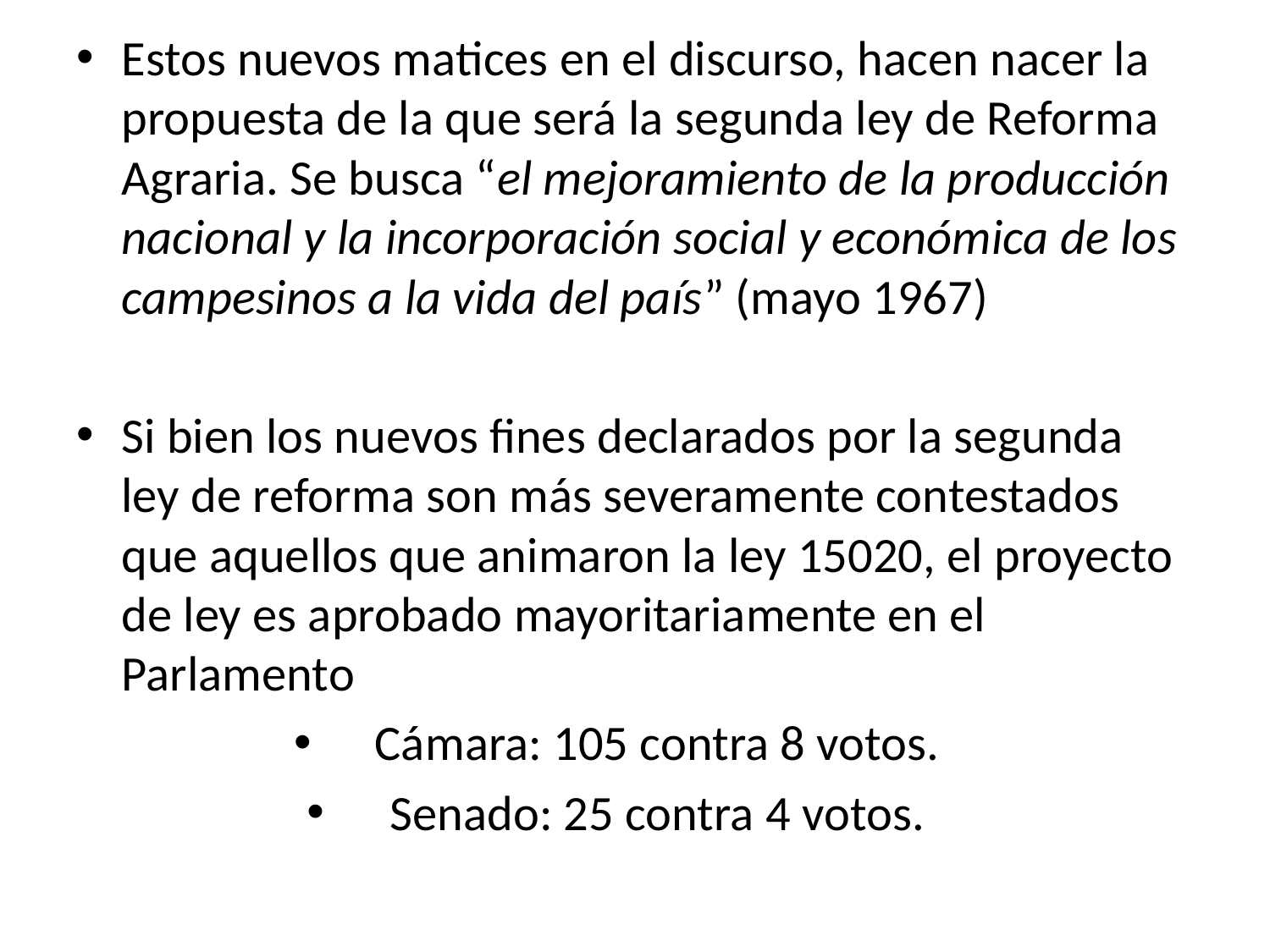

Estos nuevos matices en el discurso, hacen nacer la propuesta de la que será la segunda ley de Reforma Agraria. Se busca “el mejoramiento de la producción nacional y la incorporación social y económica de los campesinos a la vida del país” (mayo 1967)

Si bien los nuevos fines declarados por la segunda ley de reforma son más severamente contestados que aquellos que animaron la ley 15020, el proyecto de ley es aprobado mayoritariamente en el Parlamento
Cámara: 105 contra 8 votos.
Senado: 25 contra 4 votos.